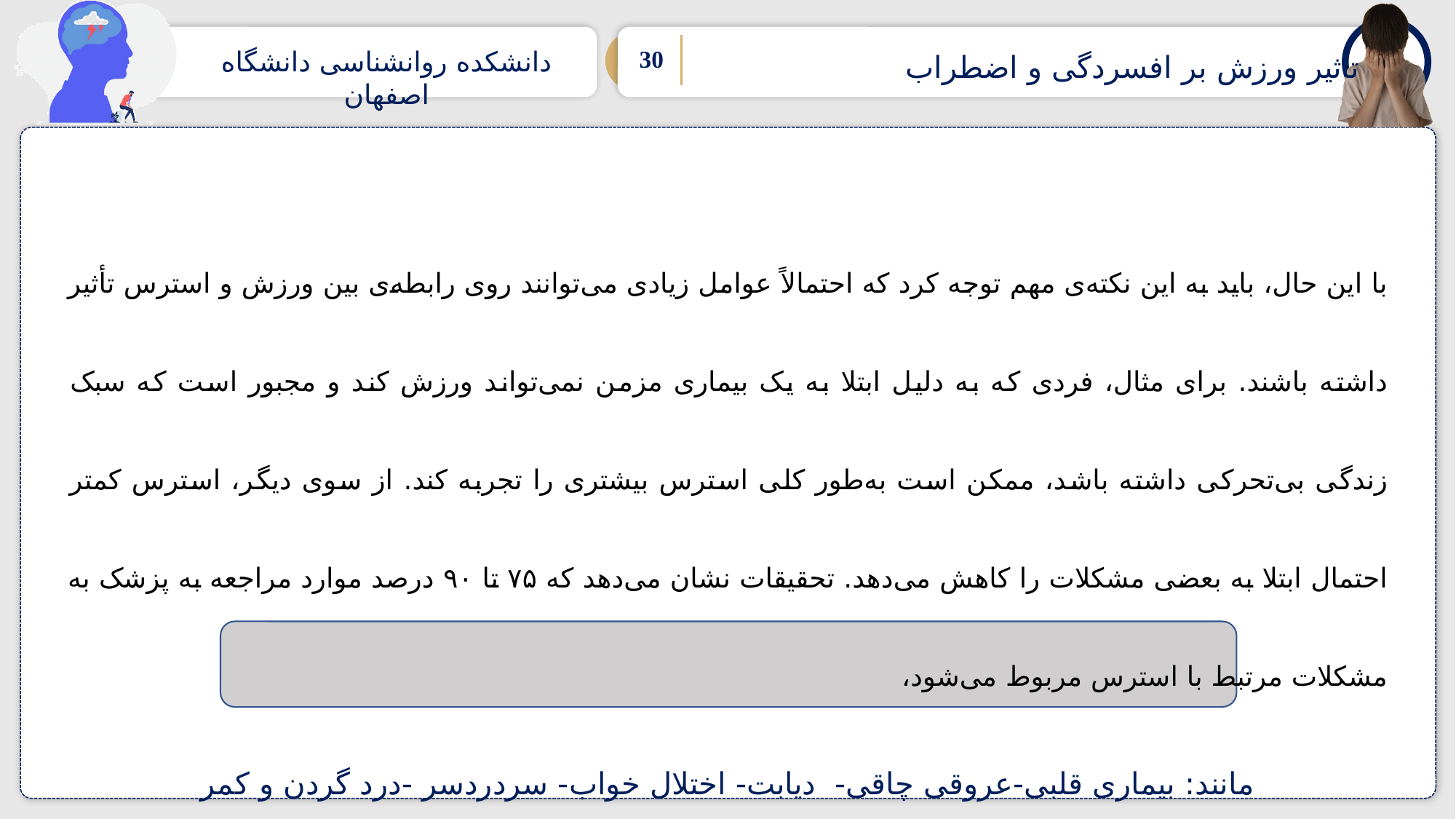

دانشکده روانشناسی دانشگاه اصفهان
تاثیر ورزش بر افسردگی و اضطراب
با این حال، باید به این نکته‌ی مهم توجه کرد که احتمالاً عوامل زیادی می‌توانند روی رابطه‌ی بین ورزش و استرس تأثیر داشته باشند. برای مثال، فردی که به دلیل ابتلا به یک بیماری مزمن نمی‌تواند ورزش کند و مجبور است که سبک زندگی بی‌تحرکی داشته باشد، ممکن است به‌طور کلی استرس بیشتری را تجربه کند. از سوی دیگر، استرس کمتر احتمال ابتلا به بعضی مشکلات را کاهش می‌دهد. تحقیقات نشان می‌دهد که ۷۵ تا ۹۰ درصد موارد مراجعه به پزشک به مشکلات مرتبط با استرس مربوط می‌شود،
مانند: بیماری قلبی-عروقی چاقی-  دیابت- اختلال خواب- سردردسر -درد گردن و کمر